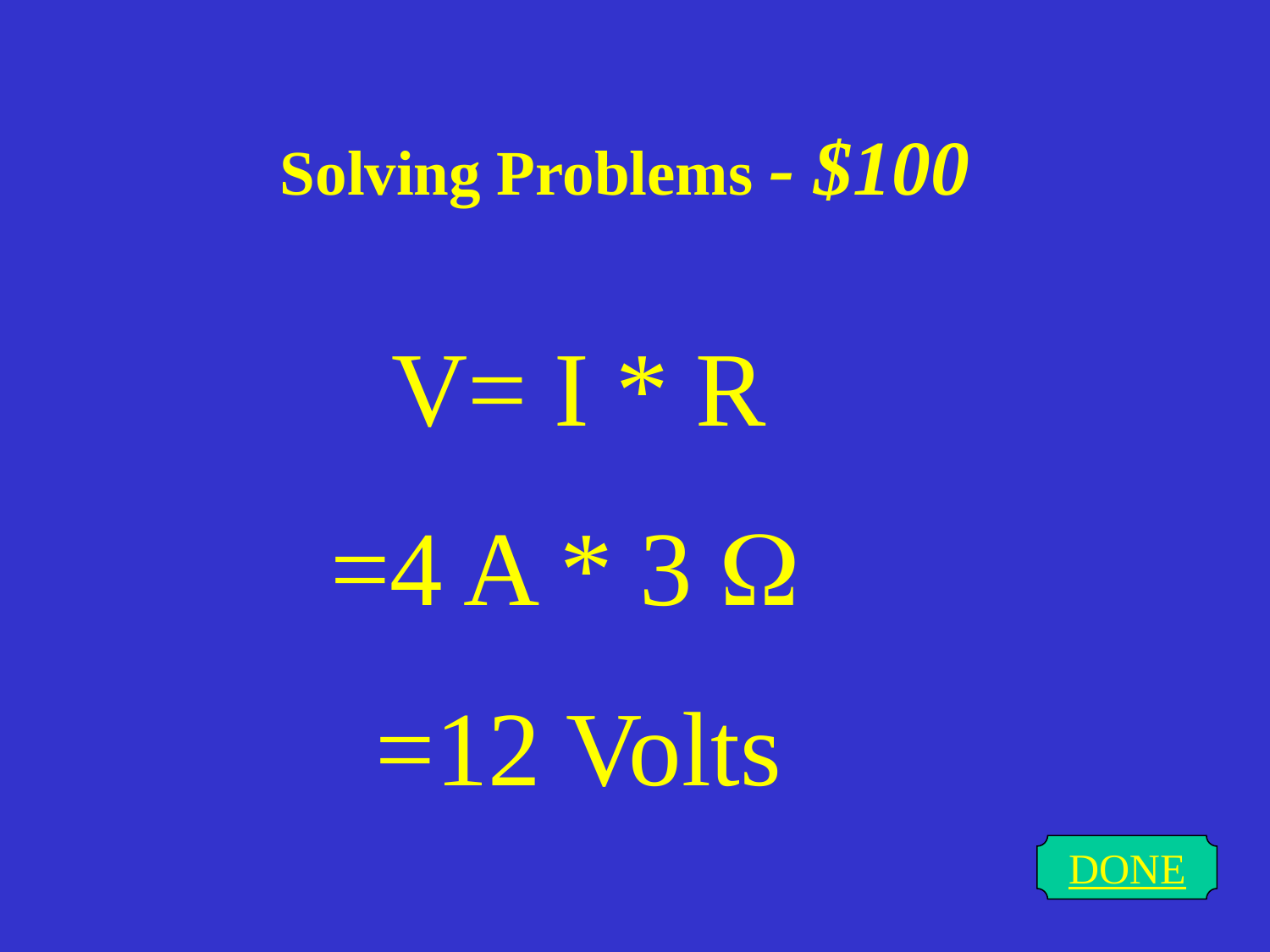

# Solving Problems - $100
V= I * R
=4 A * 3 Ω
=12 Volts

DONE